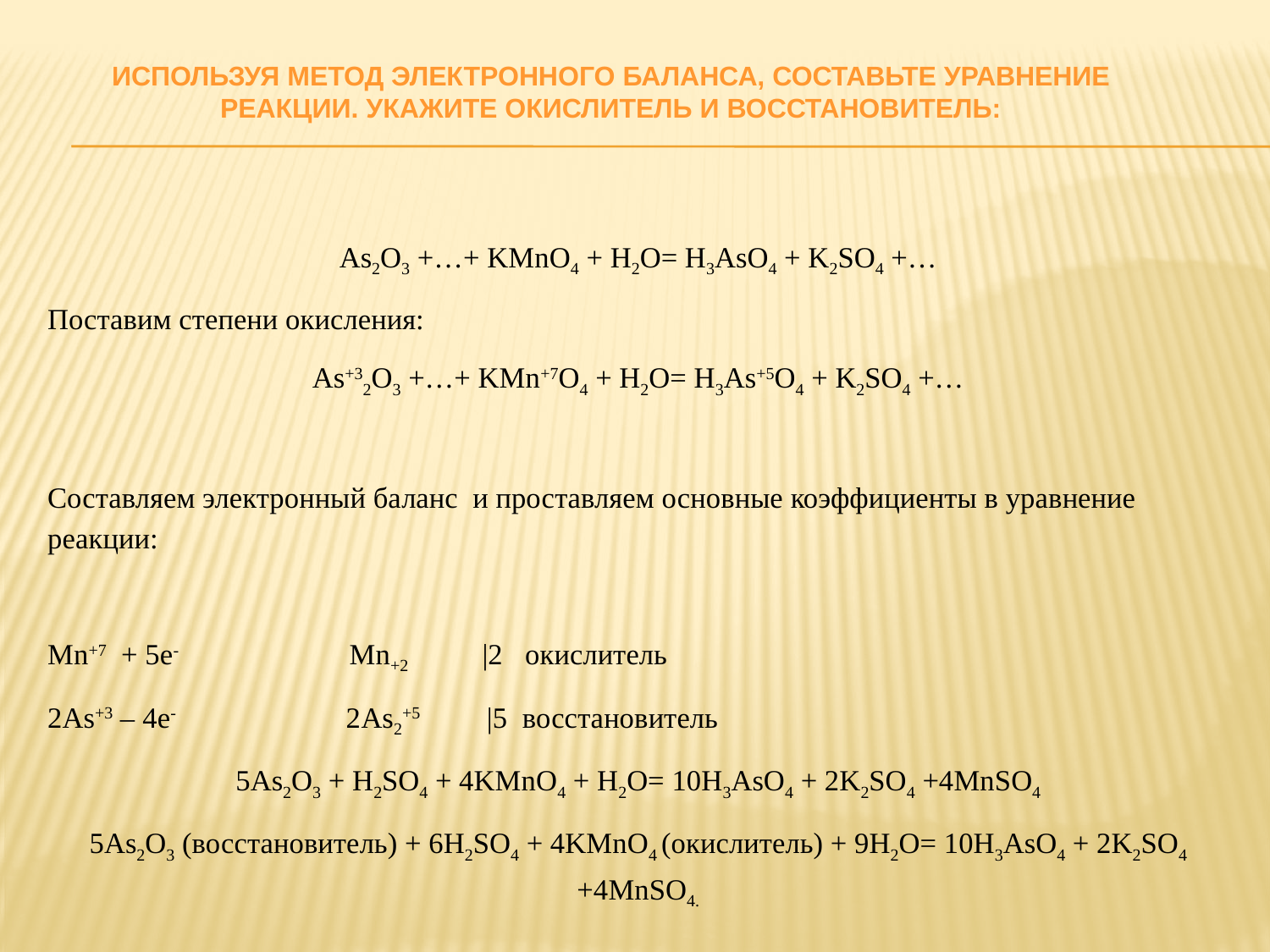

# Используя метод электронного баланса, составьте уравнение реакции. Укажите окислитель и восстановитель:
As2O3 +…+ KMnO4 + H2O= H3AsO4 + K2SO4 +…
Поставим степени окисления:
As+32O3 +…+ KMn+7O4 + H2O= H3As+5O4 + K2SO4 +…

Составляем электронный баланс  и проставляем основные коэффициенты в уравнение реакции:

Mn+7  + 5e‑                       Mn+2          |2   окислитель
2As+3 – 4e-                       2As2+5         |5  восстановитель
5As2O3 + H2SO4 + 4KMnO4 + H2O= 10H3AsO4 + 2K2SO4 +4MnSO4
5As2O3 (восстановитель) + 6H2SO4 + 4KMnO4 (окислитель) + 9H2O= 10H3AsO4 + 2K2SO4 +4MnSO4.